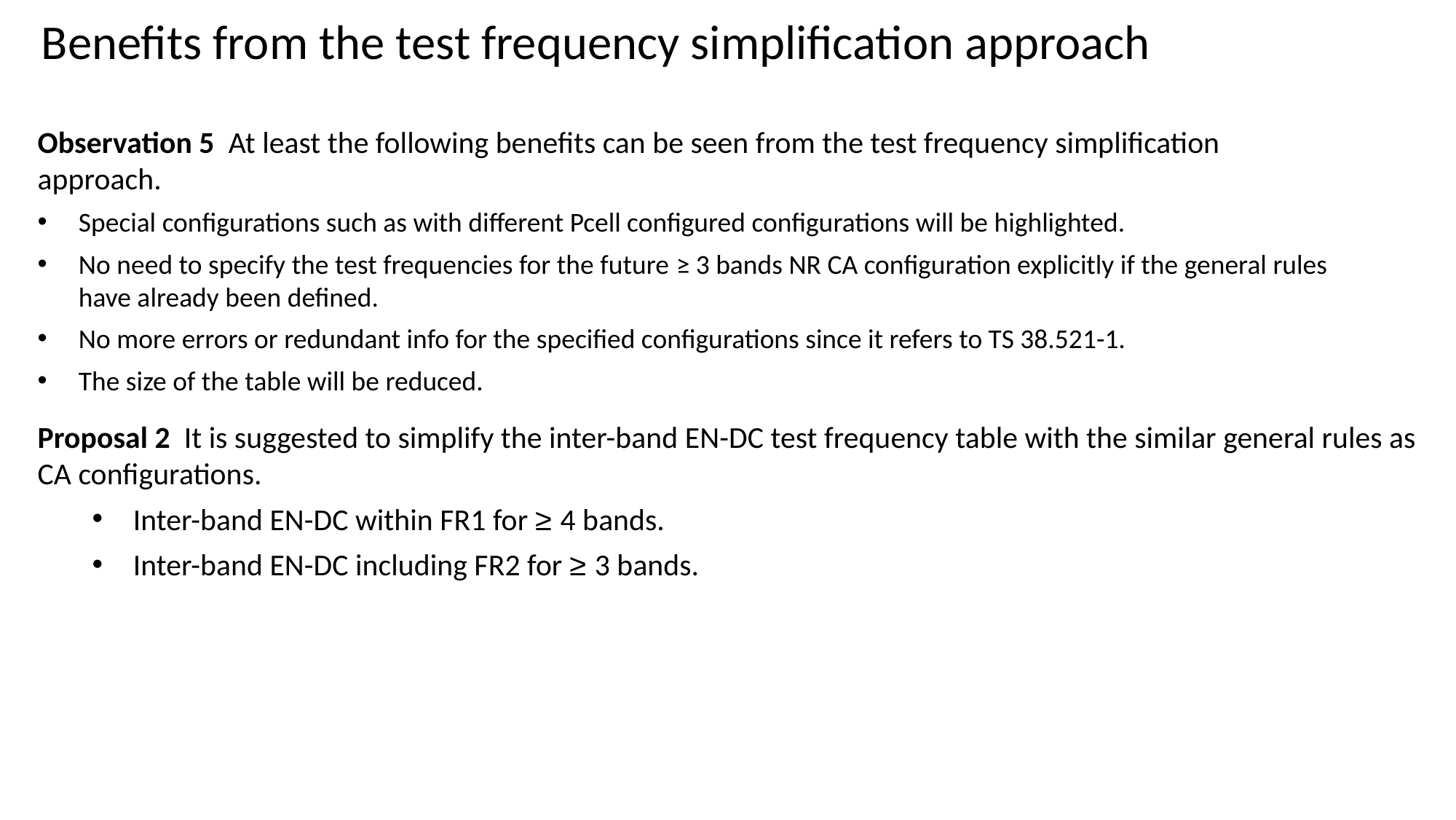

# Benefits from the test frequency simplification approach
Observation 5  At least the following benefits can be seen from the test frequency simplification approach.
Special configurations such as with different Pcell configured configurations will be highlighted.
No need to specify the test frequencies for the future ≥ 3 bands NR CA configuration explicitly if the general rules have already been defined.
No more errors or redundant info for the specified configurations since it refers to TS 38.521-1.
The size of the table will be reduced.
Proposal 2  It is suggested to simplify the inter-band EN-DC test frequency table with the similar general rules as CA configurations.
Inter-band EN-DC within FR1 for ≥ 4 bands.
Inter-band EN-DC including FR2 for ≥ 3 bands.